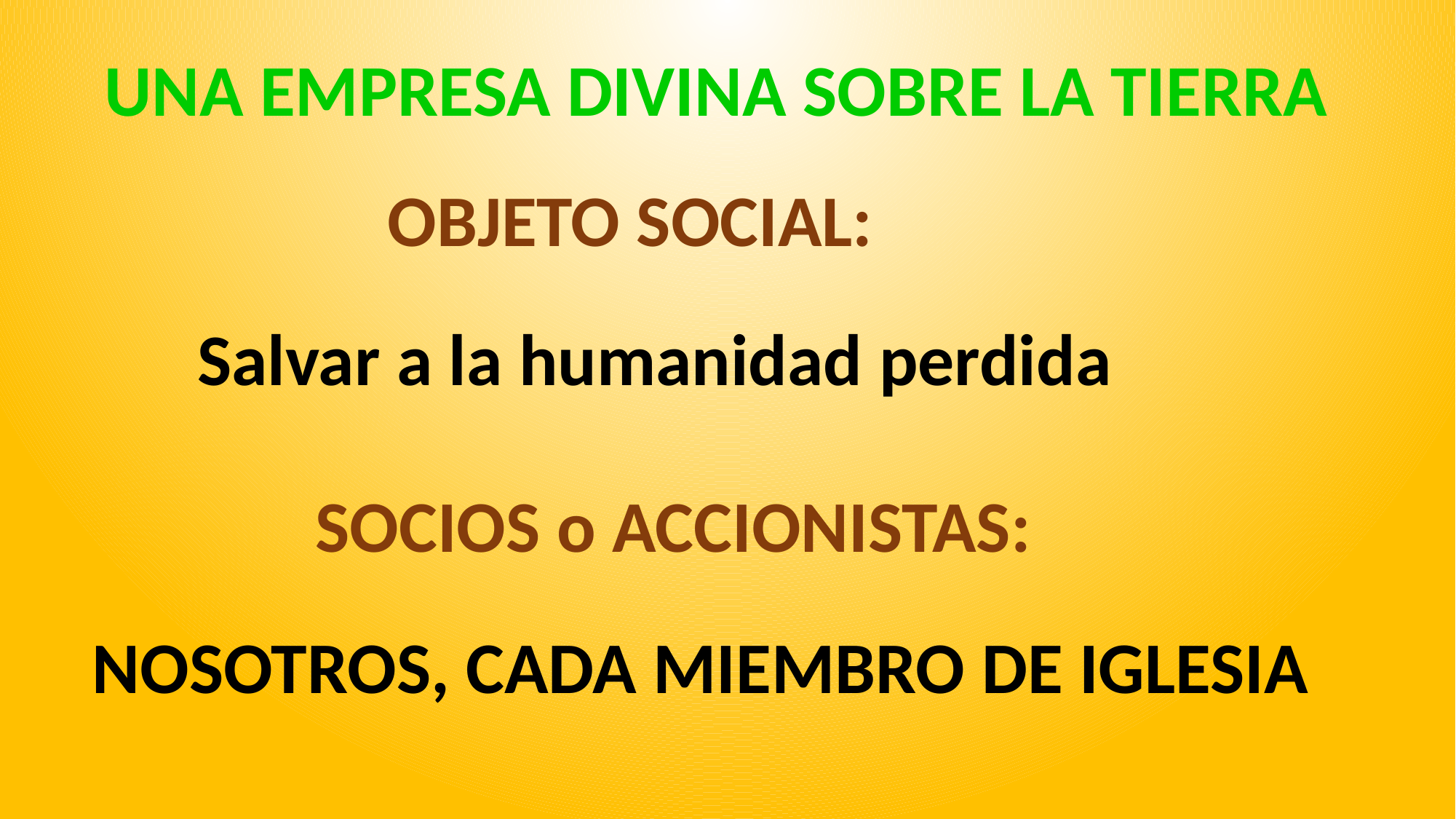

UNA EMPRESA DIVINA SOBRE LA TIERRA
OBJETO SOCIAL:
Salvar a la humanidad perdida
SOCIOS o ACCIONISTAS:
NOSOTROS, CADA MIEMBRO DE IGLESIA